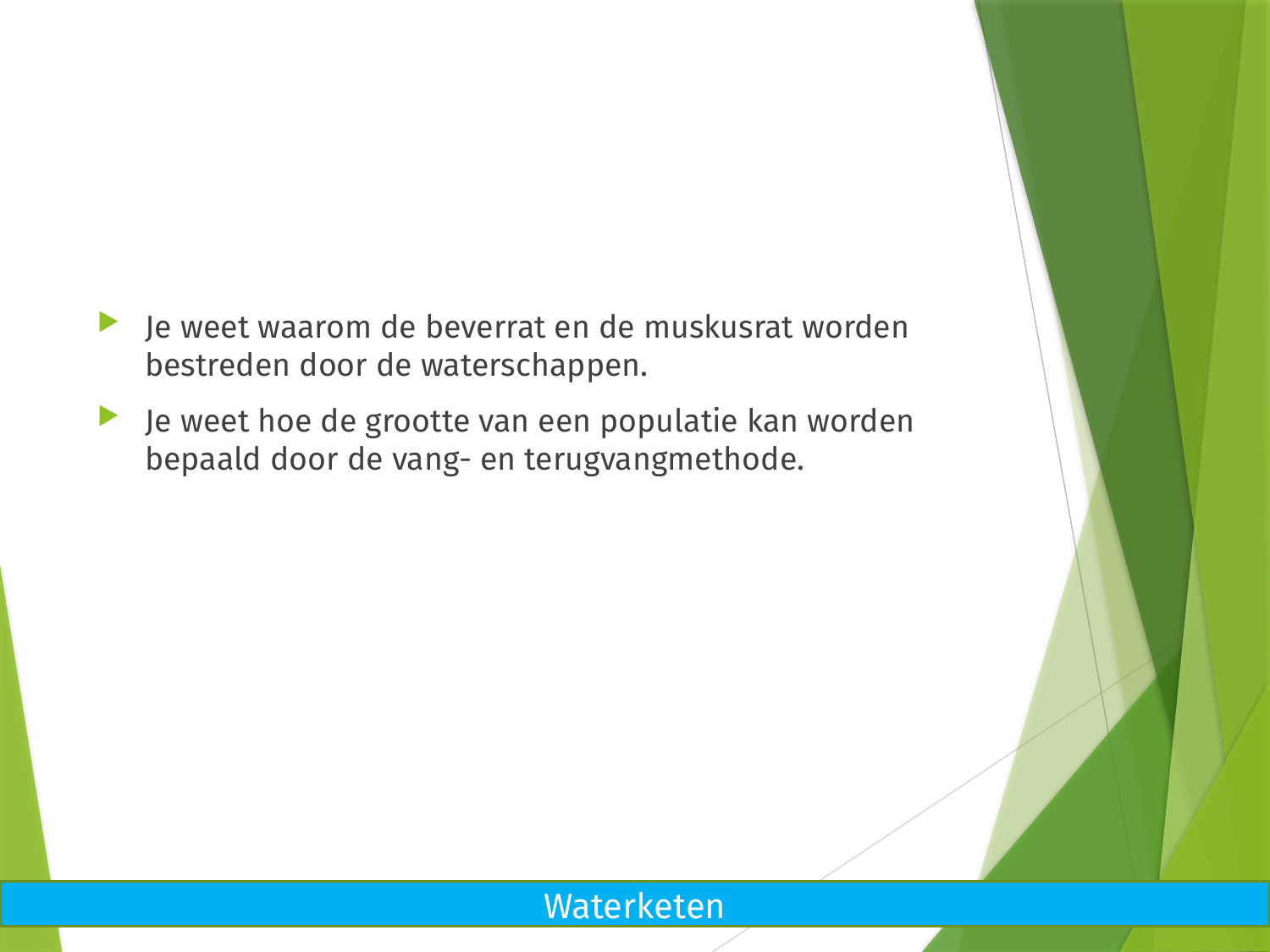

#
Je weet waarom de beverrat en de muskusrat worden bestreden door de waterschappen.
Je weet hoe de grootte van een populatie kan worden bepaald door de vang- en terugvangmethode.

Waterketen